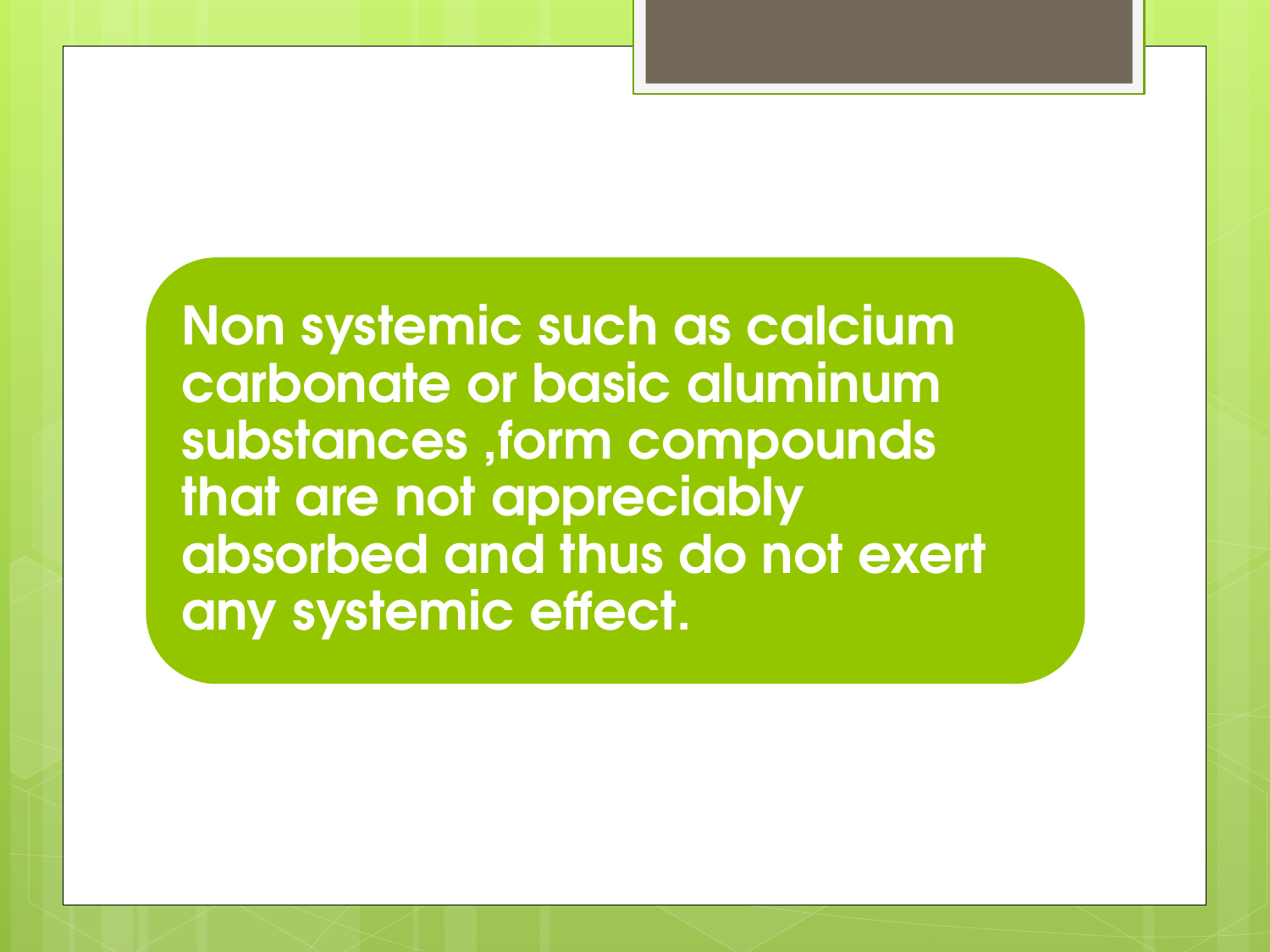

Non systemic such as calcium carbonate or basic aluminum substances ,form compounds that are not appreciably absorbed and thus do not exert any systemic effect.